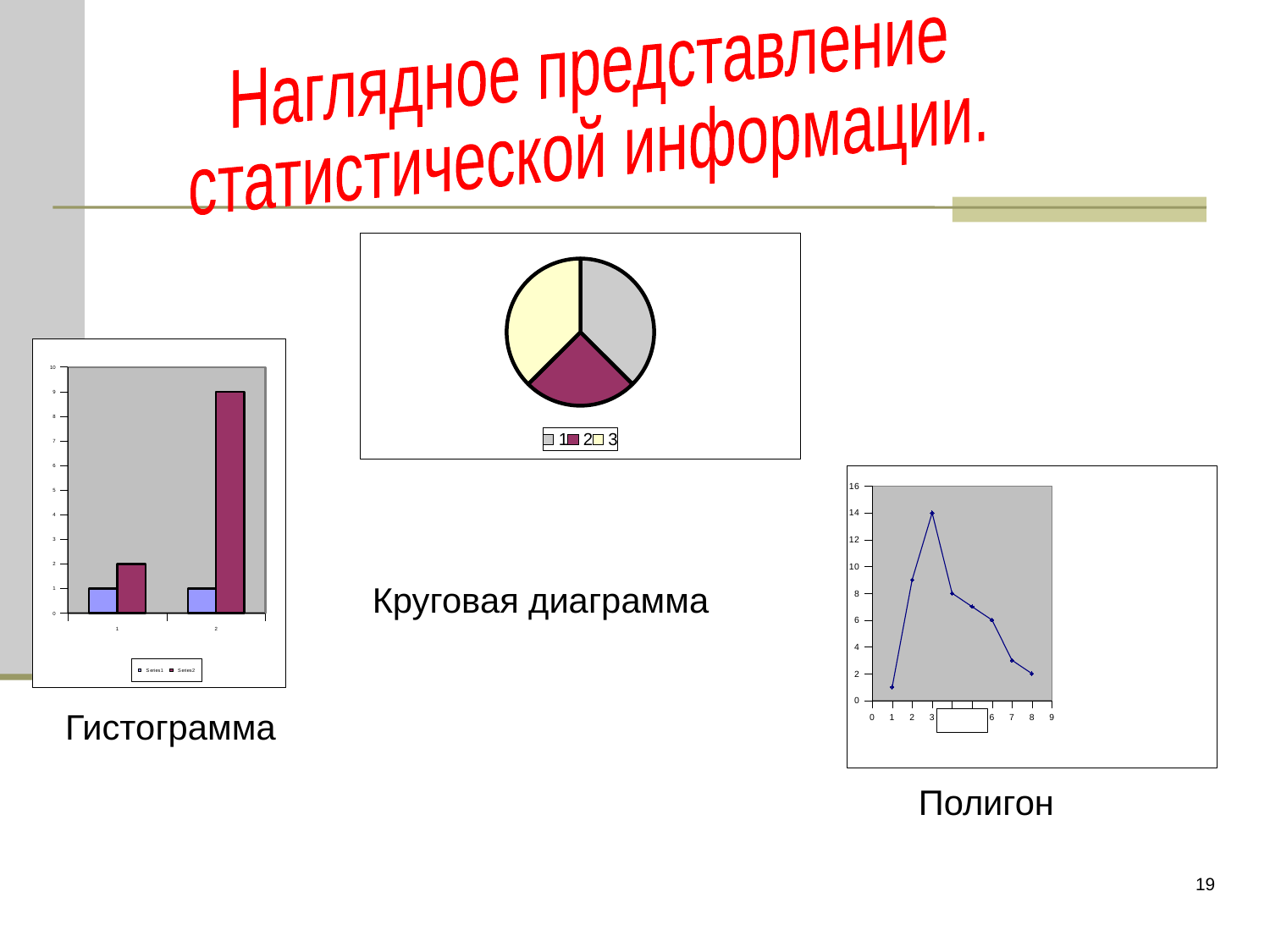

Наглядное представление
статистической информации.

### Chart

| Category |  |  |
|---|---|---|

### Chart

| Category |  |  |
|---|---|---|

### Chart

| Category |  |
|---|---|
Круговая диаграмма
Гистограмма
     Полигон

19